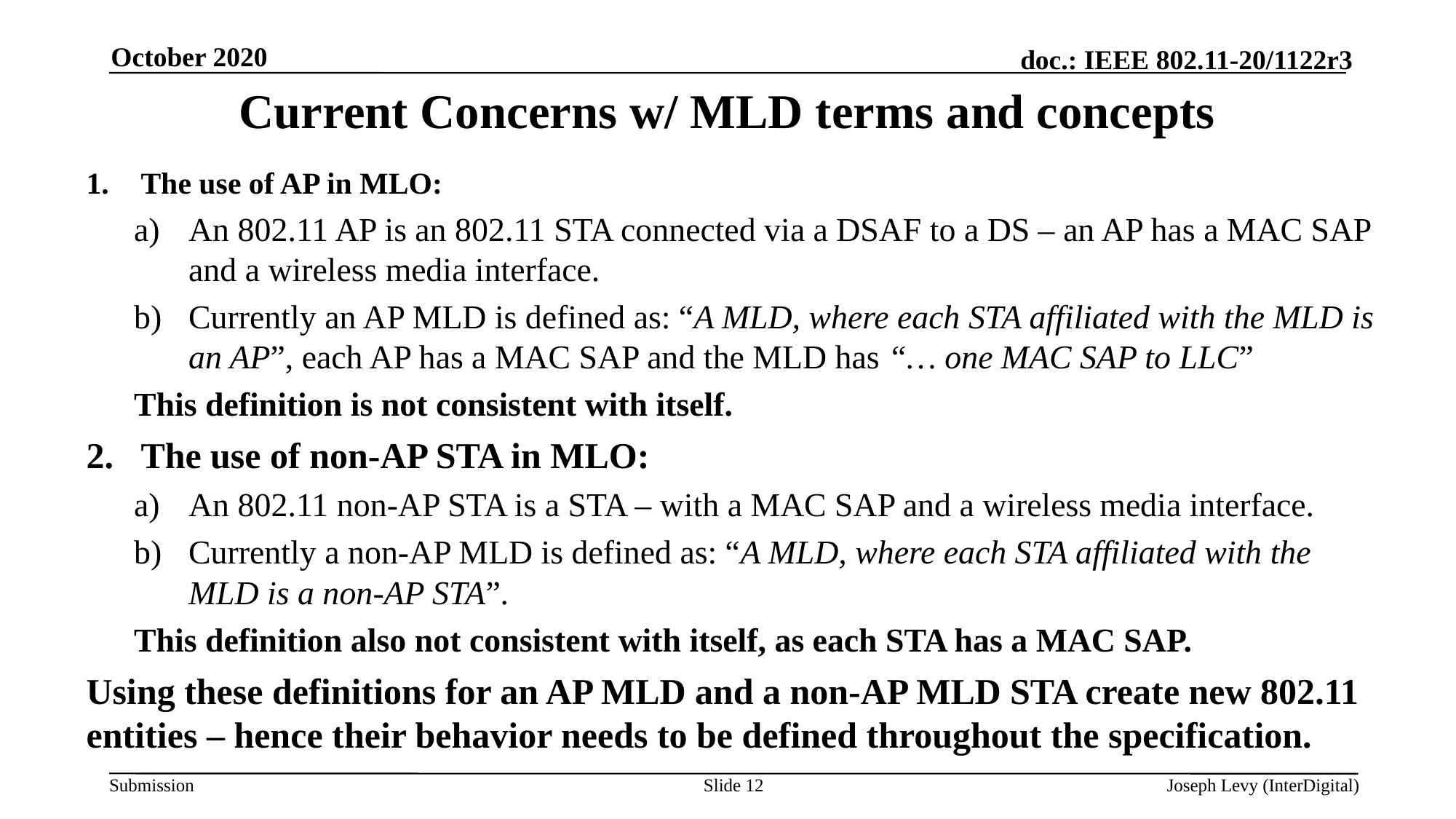

October 2020
# Current Concerns w/ MLD terms and concepts
The use of AP in MLO:
An 802.11 AP is an 802.11 STA connected via a DSAF to a DS – an AP has a MAC SAP and a wireless media interface.
Currently an AP MLD is defined as: “A MLD, where each STA affiliated with the MLD is an AP”, each AP has a MAC SAP and the MLD has “… one MAC SAP to LLC”
This definition is not consistent with itself.
The use of non-AP STA in MLO:
An 802.11 non-AP STA is a STA – with a MAC SAP and a wireless media interface.
Currently a non-AP MLD is defined as: “A MLD, where each STA affiliated with the MLD is a non-AP STA”.
This definition also not consistent with itself, as each STA has a MAC SAP.
Using these definitions for an AP MLD and a non-AP MLD STA create new 802.11 entities – hence their behavior needs to be defined throughout the specification.
Slide 12
Joseph Levy (InterDigital)